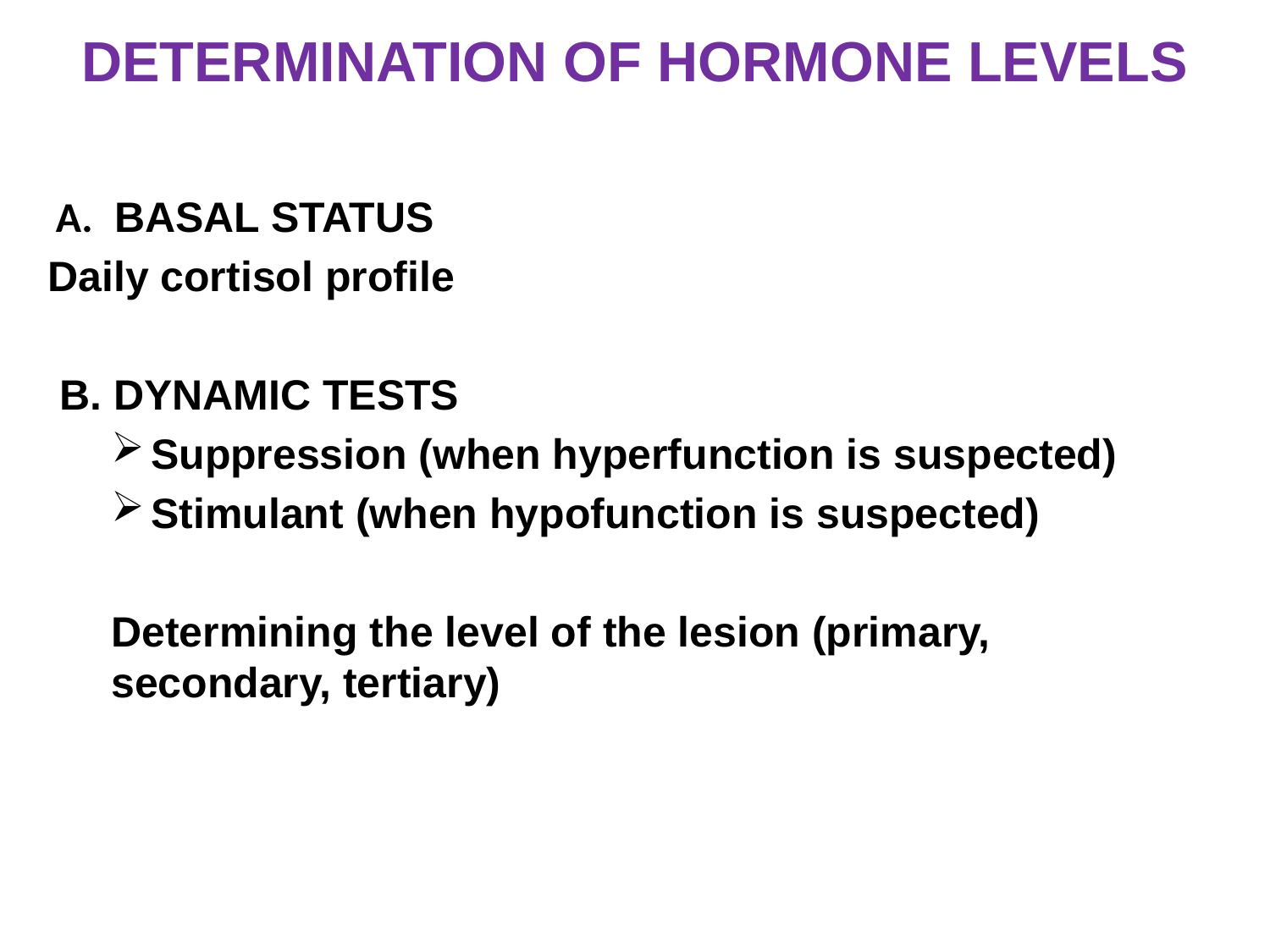

# DETERMINATION OF HORMONE LEVELS
 A.  BASAL STATUS
Daily cortisol profile

 B. DYNAMIC TESTS
Suppression (when hyperfunction is suspected)
Stimulant (when hypofunction is suspected)

Determining the level of the lesion (primary, secondary, tertiary)